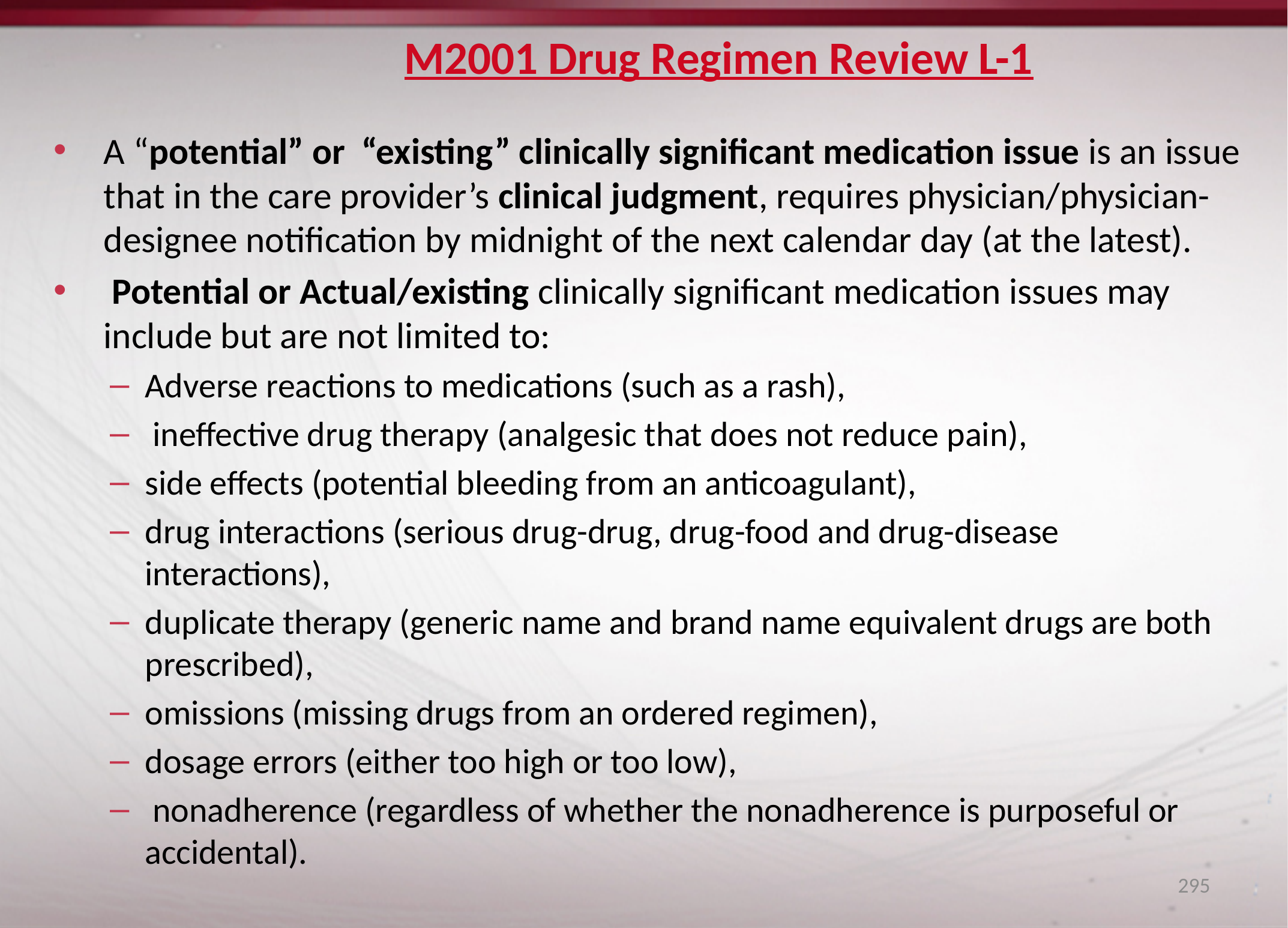

# M2001 Drug Regimen Review L-1

A “potential” or  “existing” clinically significant medication issue is an issue that in the care provider’s clinical judgment, requires physician/physician-designee notification by midnight of the next calendar day (at the latest).
 Potential or Actual/existing clinically significant medication issues may include but are not limited to:
Adverse reactions to medications (such as a rash),
 ineffective drug therapy (analgesic that does not reduce pain),
side effects (potential bleeding from an anticoagulant),
drug interactions (serious drug-drug, drug-food and drug-disease interactions),
duplicate therapy (generic name and brand name equivalent drugs are both prescribed),
omissions (missing drugs from an ordered regimen),
dosage errors (either too high or too low),
 nonadherence (regardless of whether the nonadherence is purposeful or accidental).

295